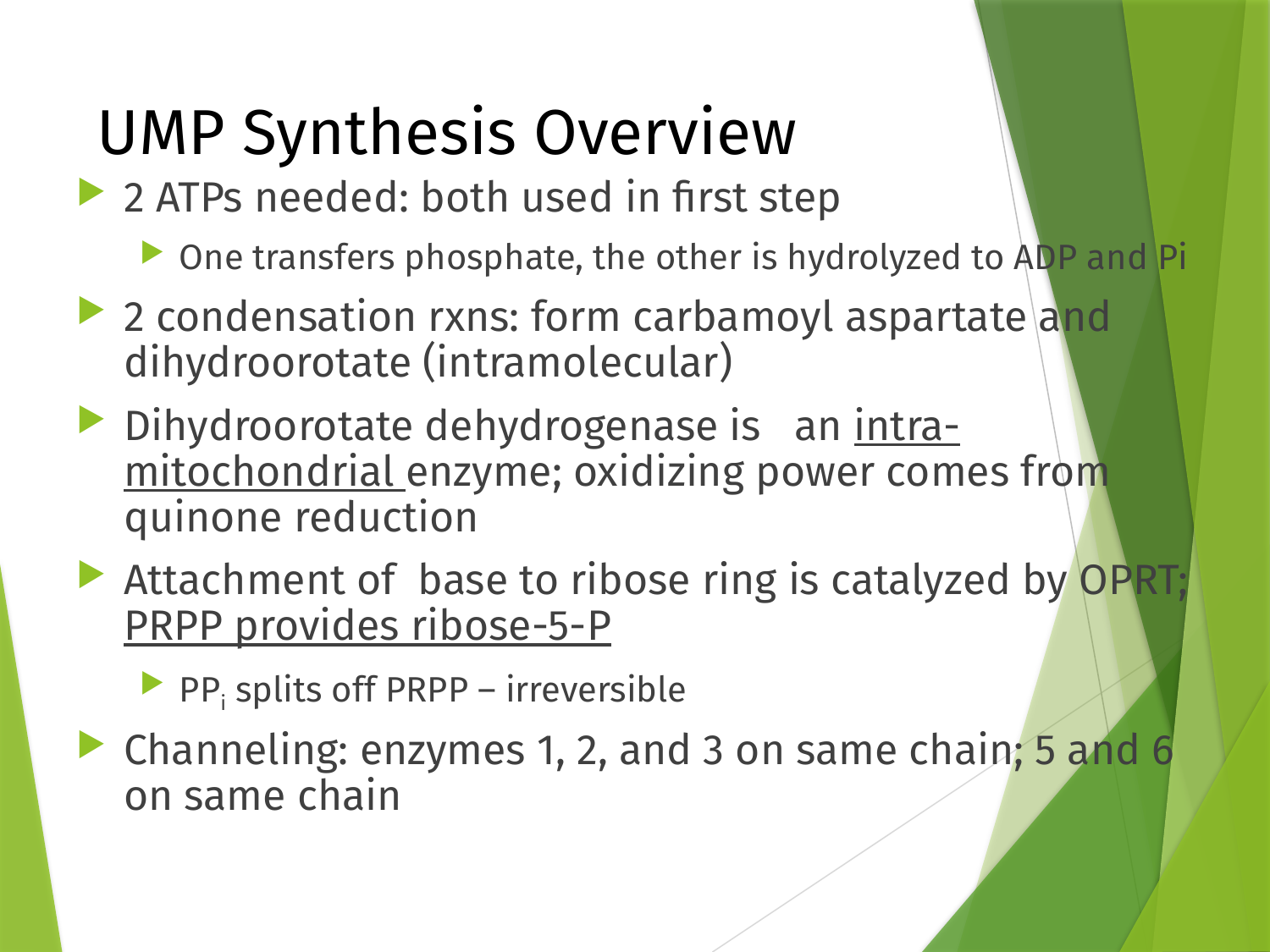

# UMP Synthesis Overview
2 ATPs needed: both used in first step
One transfers phosphate, the other is hydrolyzed to ADP and Pi
2 condensation rxns: form carbamoyl aspartate and dihydroorotate (intramolecular)
Dihydroorotate dehydrogenase is   an intra-mitochondrial enzyme; oxidizing power comes from quinone reduction
Attachment of  base to ribose ring is catalyzed by OPRT; PRPP provides ribose-5-P
PPi splits off PRPP – irreversible
Channeling: enzymes 1, 2, and 3 on same chain; 5 and 6 on same chain